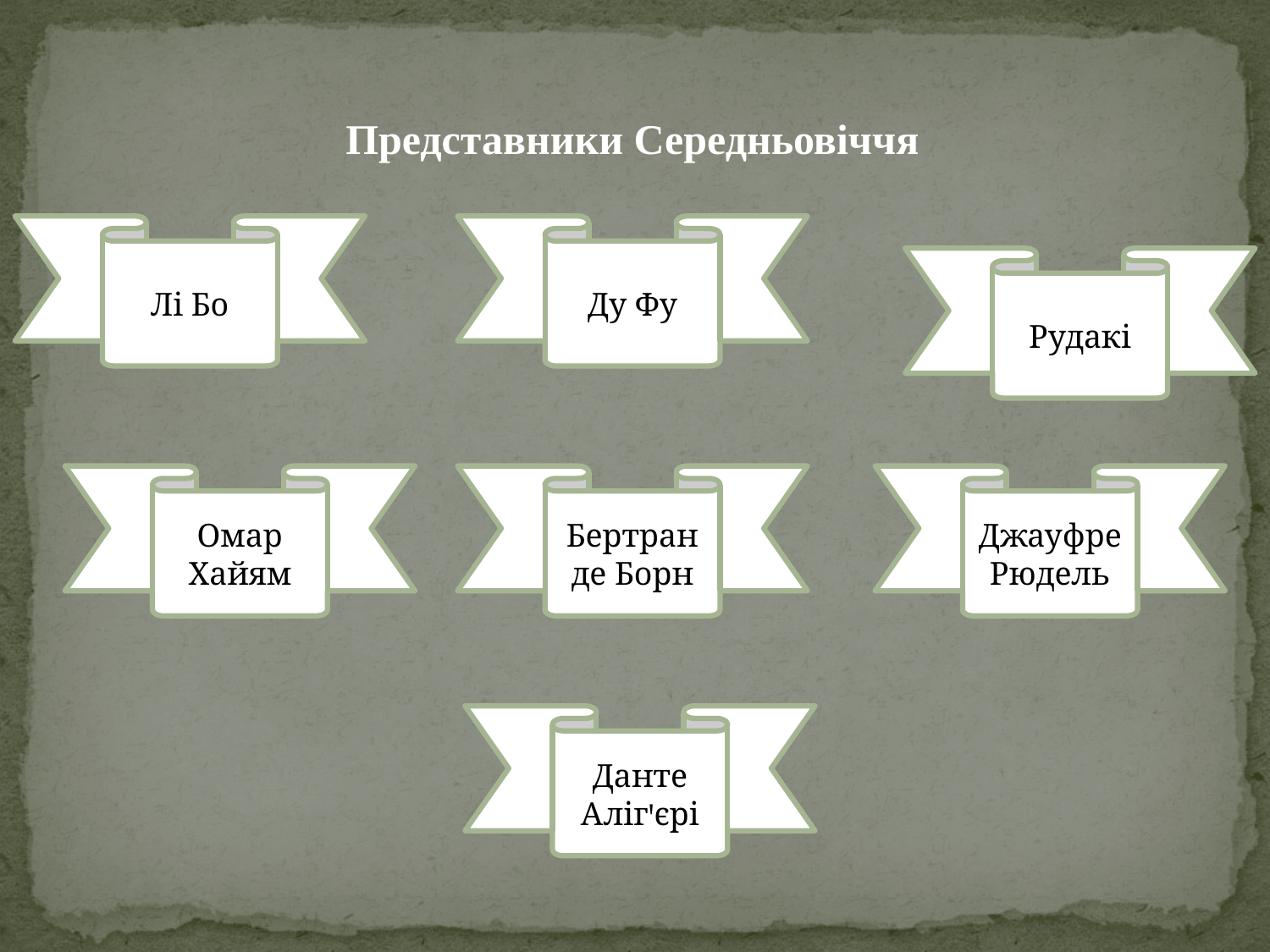

Представники Середньовіччя
Лі Бо
Ду Фу
Рудакі
Омар Хайям
Бертран де Борн
Джауфре Рюдель
Данте Алігꞌєрі